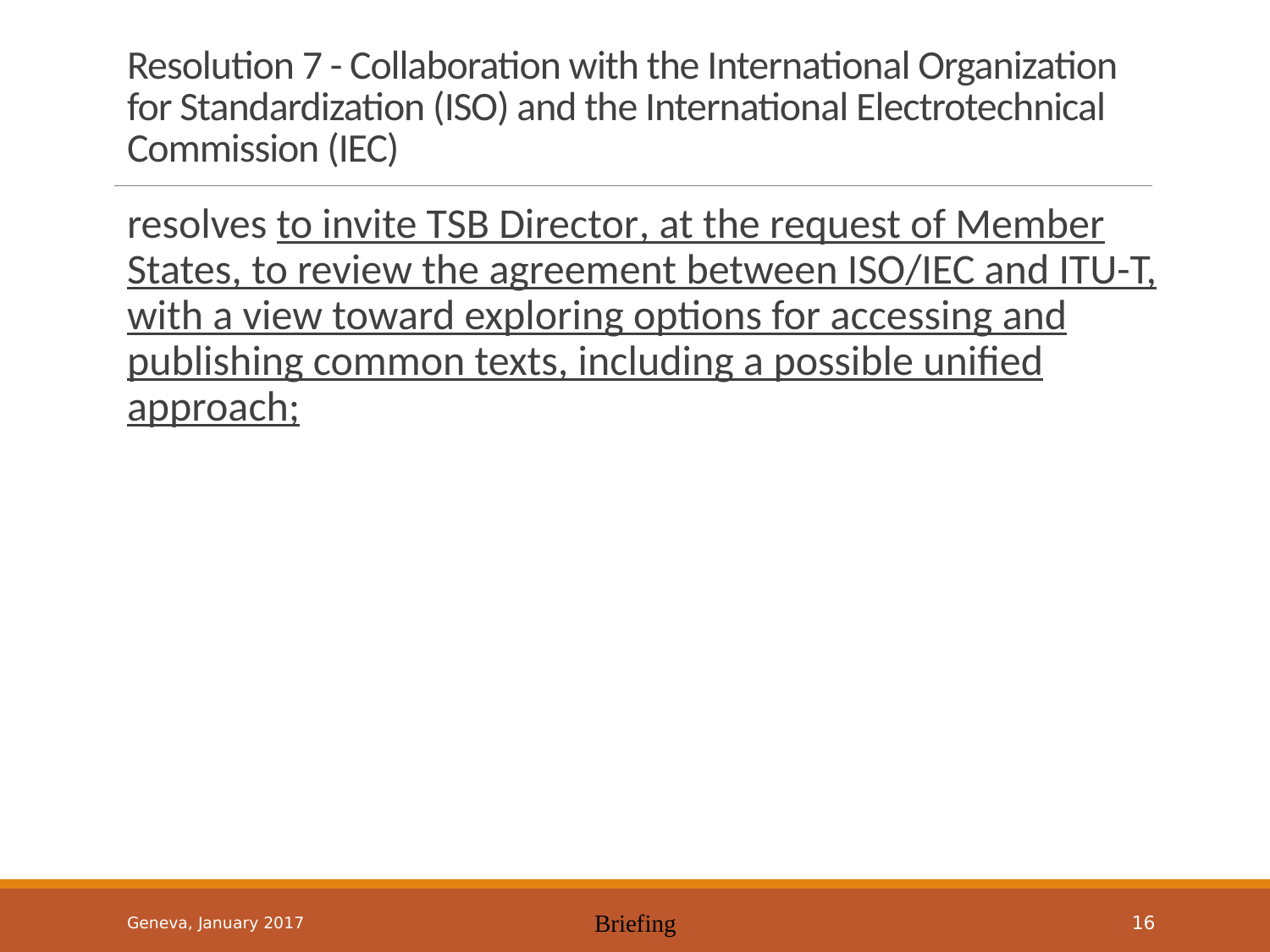

# Resolution 7 - Collaboration with the International Organization for Standardization (ISO) and the International Electrotechnical Commission (IEC)
resolves to invite TSB Director, at the request of Member States, to review the agreement between ISO/IEC and ITU-T, with a view toward exploring options for accessing and publishing common texts, including a possible unified approach;
Geneva, January 2017
Briefing
16